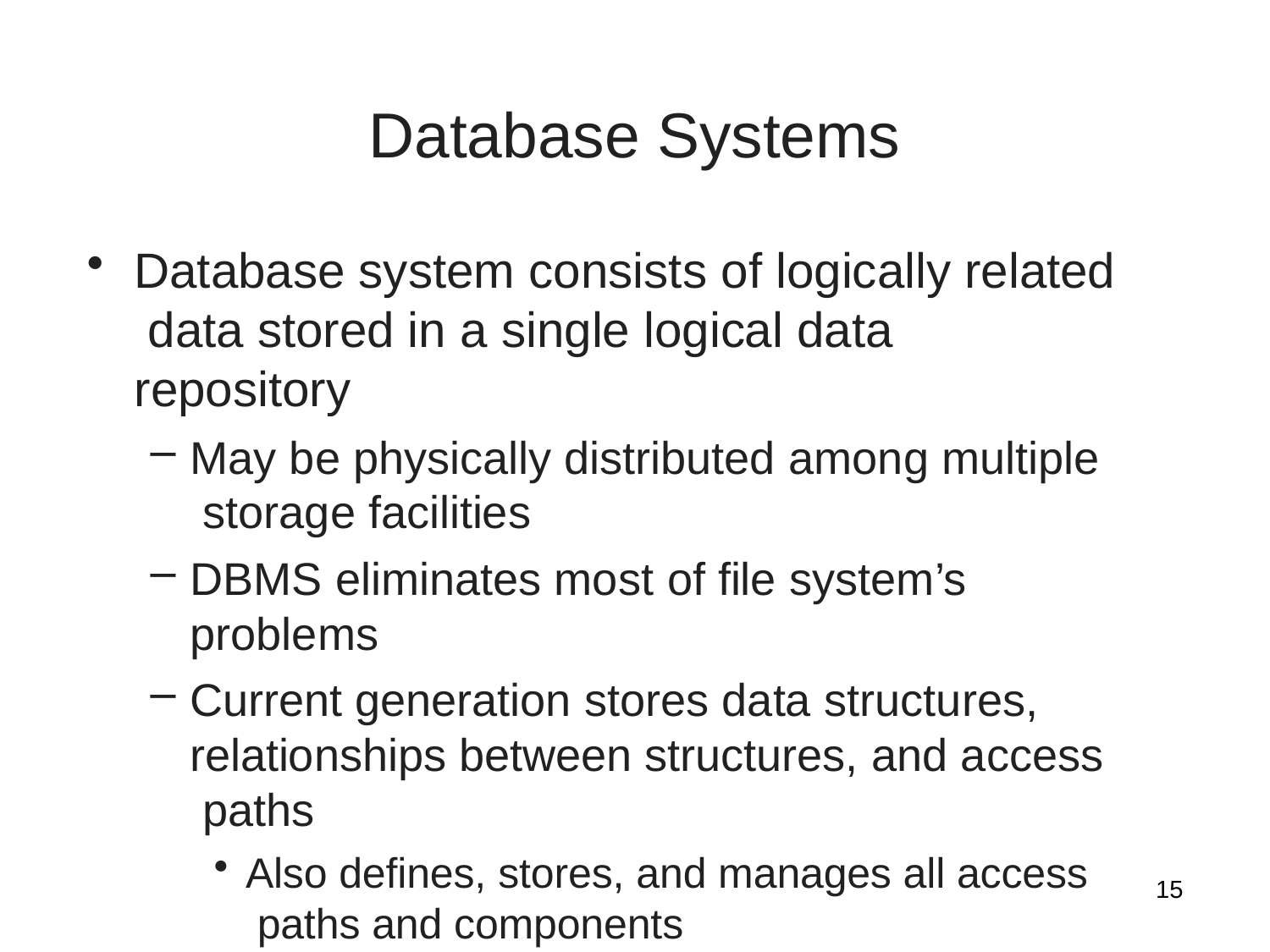

# Database Systems
Database system consists of logically related  data stored in a single logical data repository
May be physically distributed among multiple  storage facilities
DBMS eliminates most of file system’s problems
Current generation stores data structures,  relationships between structures, and access  paths
Also defines, stores, and manages all access  paths and components
15